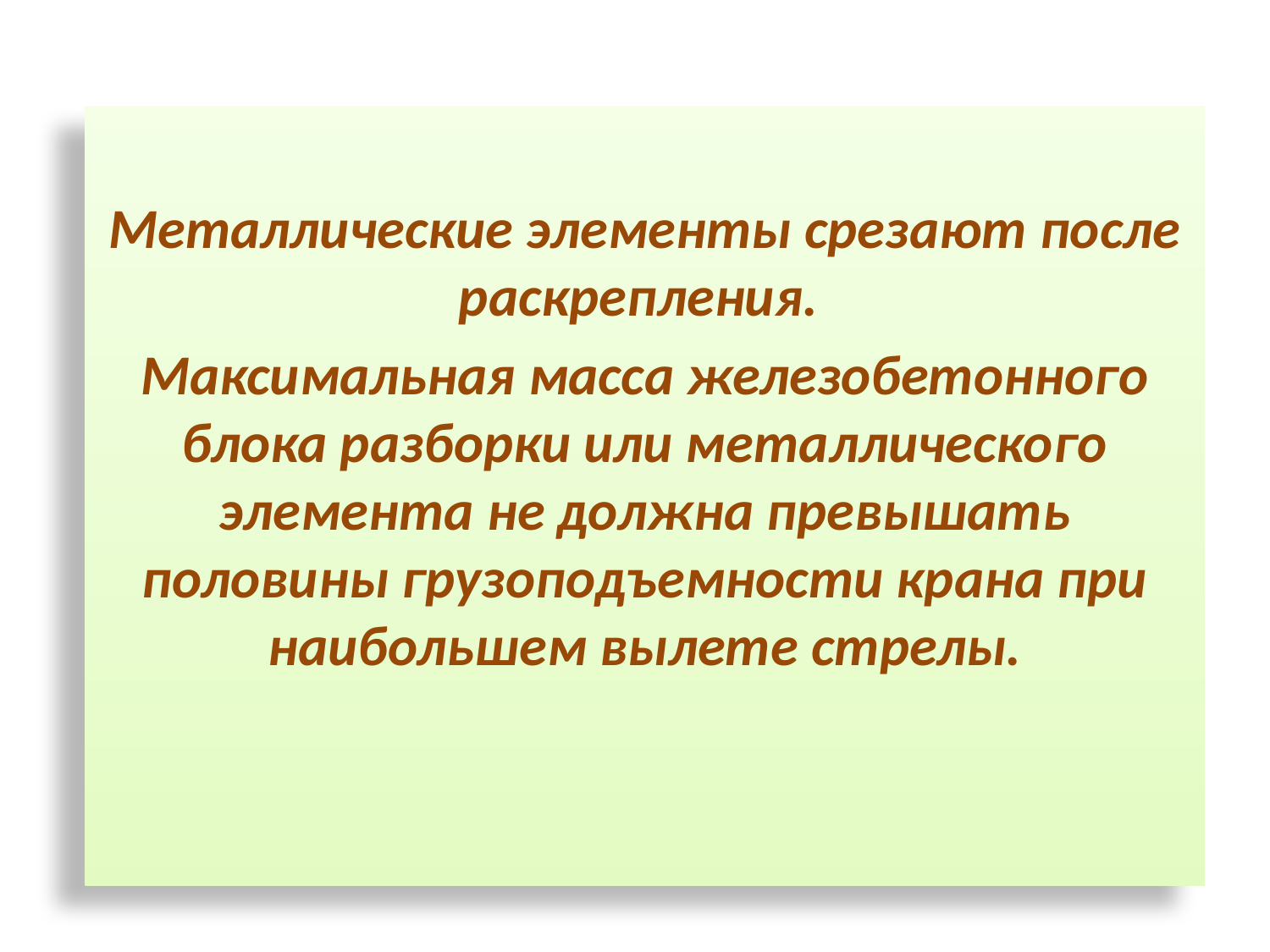

Металлические элементы срезают после раскрепления.
Максимальная масса железобетонного блока разборки или металлического элемента не должна превышать половины грузоподъемности крана при наибольшем вылете стрелы.